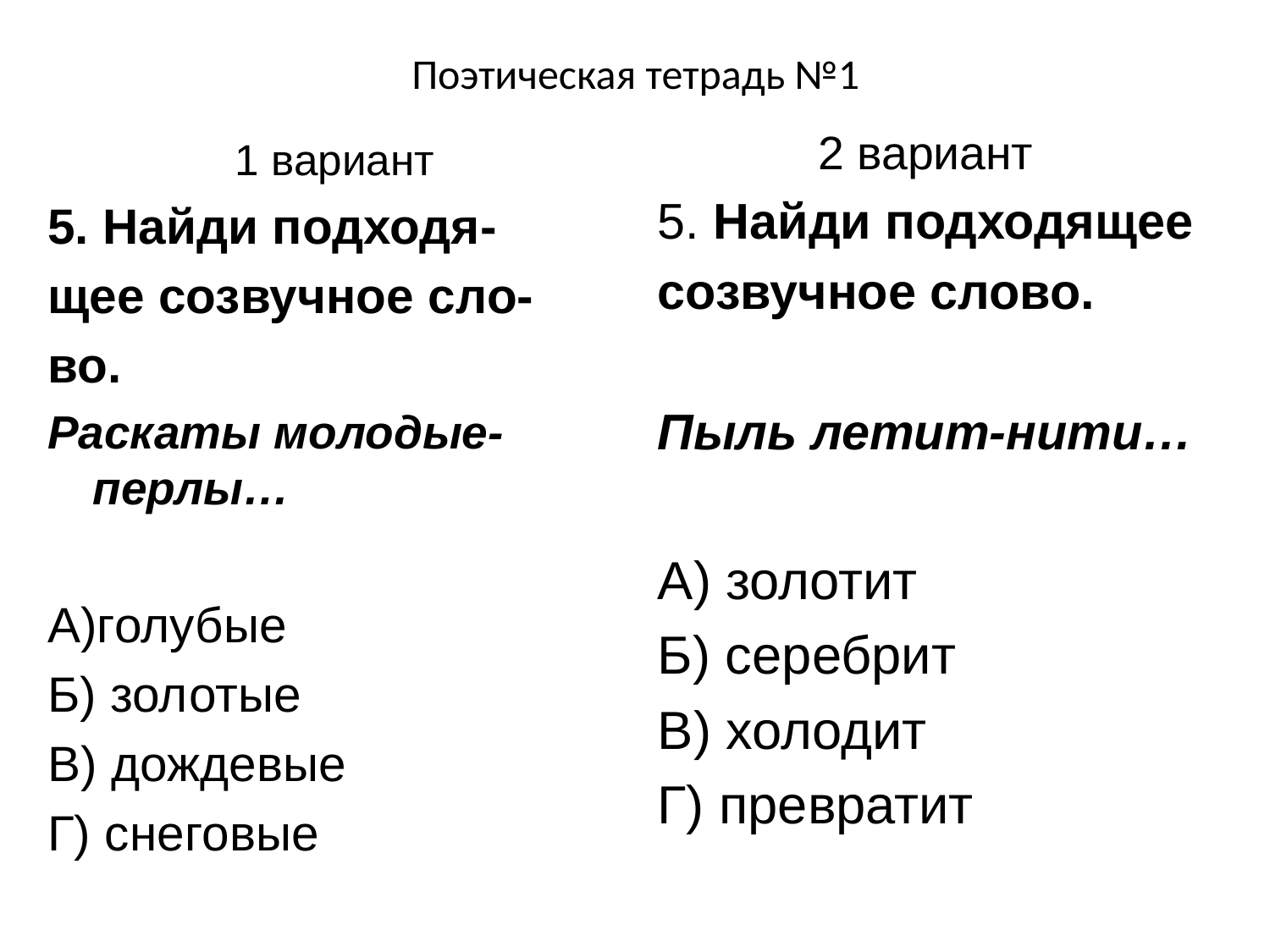

# Поэтическая тетрадь №1
2 вариант
5. Найди подходящее
созвучное слово.

Пыль летит-нити…

А) золотит
Б) серебрит
В) холодит
Г) превратит

1 вариант
5. Найди подходя-
щее созвучное сло-
во.
Раскаты молодые- перлы…

А)голубые
Б) золотые
В) дождевые
Г) снеговые